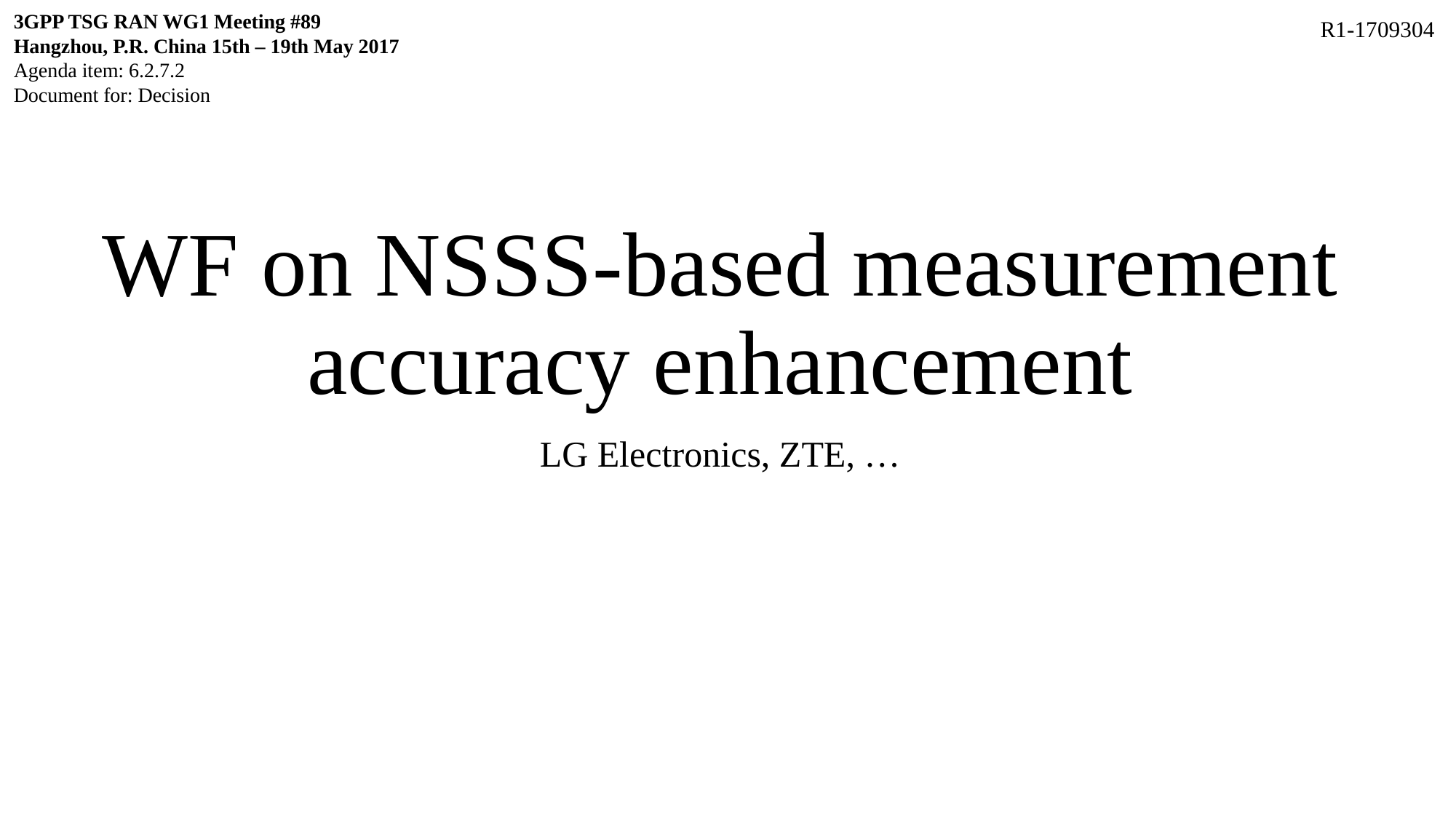

3GPP TSG RAN WG1 Meeting #89
Hangzhou, P.R. China 15th – 19th May 2017
Agenda item: 6.2.7.2
Document for: Decision
R1-1709304
# WF on NSSS-based measurement accuracy enhancement
LG Electronics, ZTE, …